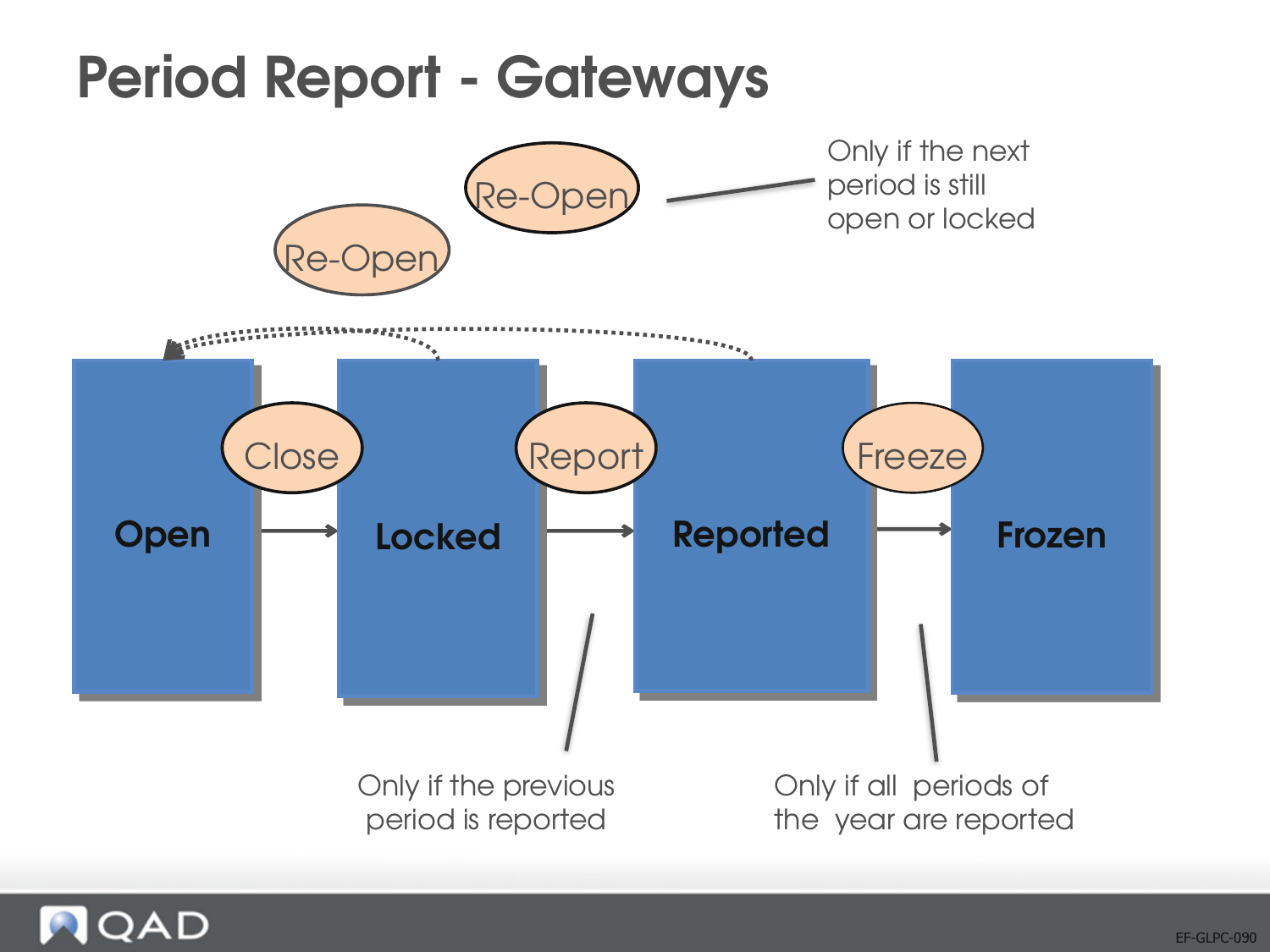

# Period Report - Gateways
Only if the next period is still open or locked

Re-Open
Re-Open

Open
Locked
Reported
Frozen
Close
Report
Freeze

Only if the previous period is reported

Only if all  periods of the  year are reported

EF-GLPC-090